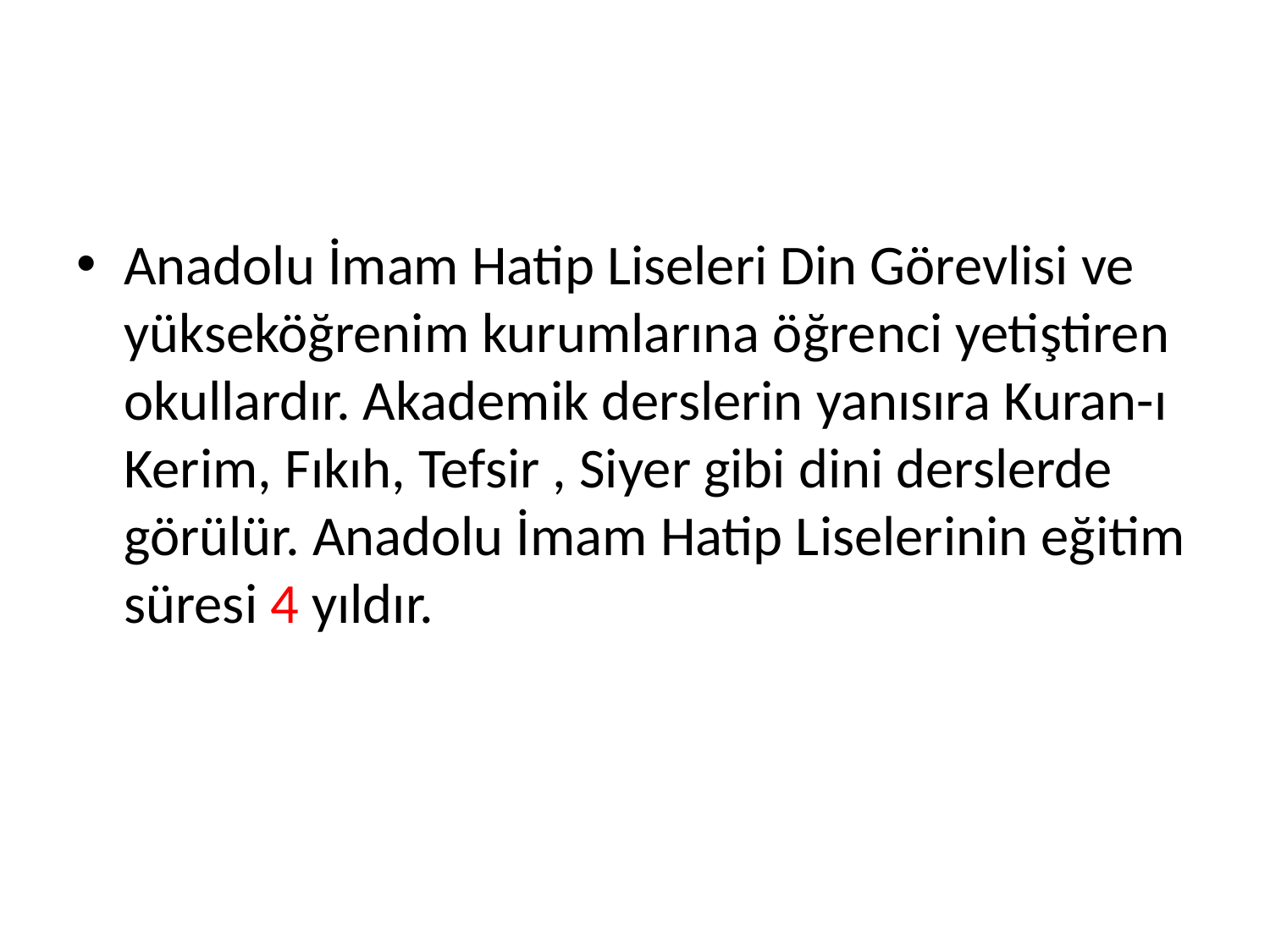

#
Anadolu İmam Hatip Liseleri Din Görevlisi ve yükseköğrenim kurumlarına öğrenci yetiştiren okullardır. Akademik derslerin yanısıra Kuran-ı Kerim, Fıkıh, Tefsir , Siyer gibi dini derslerde görülür. Anadolu İmam Hatip Liselerinin eğitim süresi 4 yıldır.